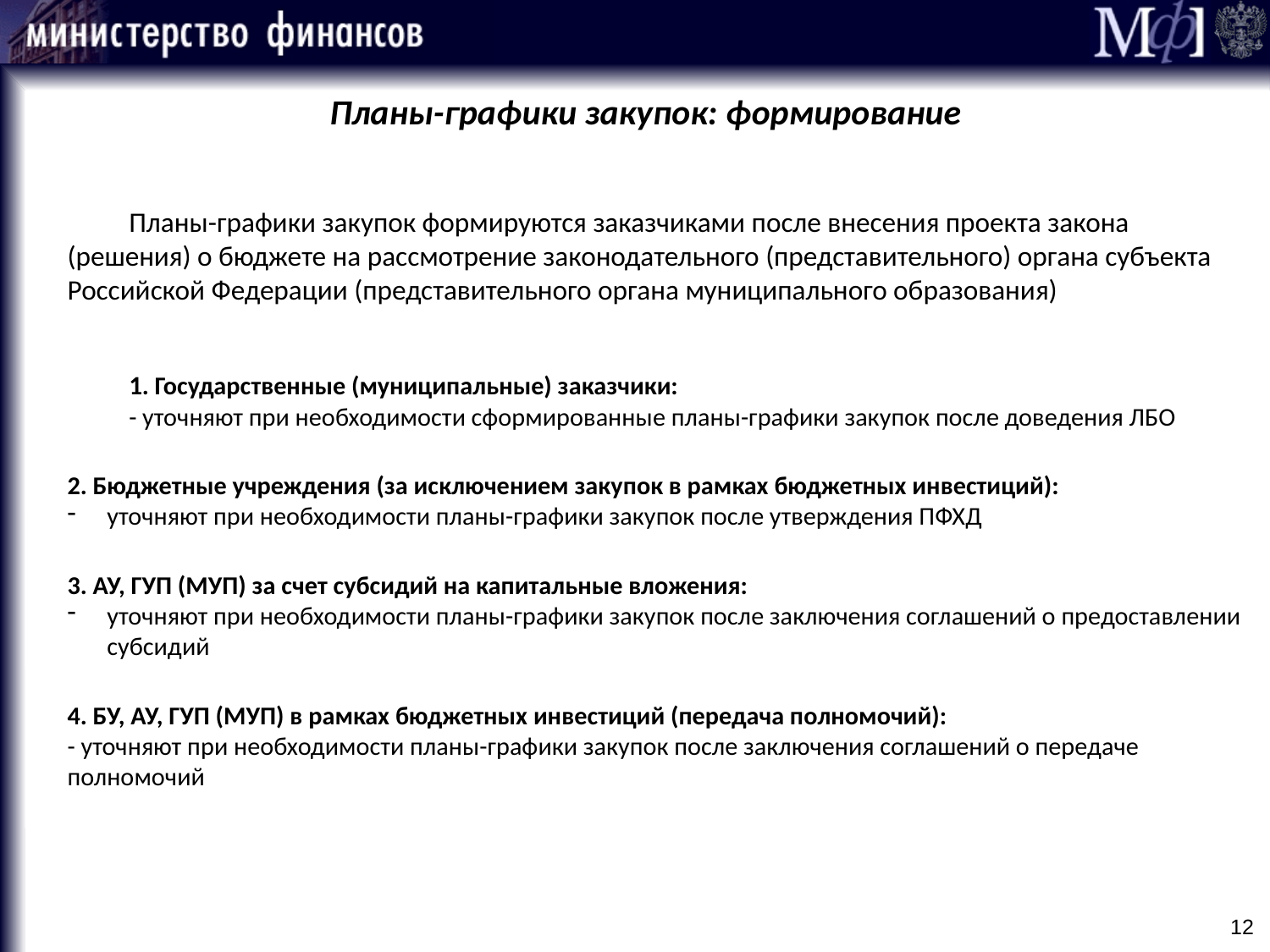

Планы-графики закупок: формирование

Планы-графики закупок формируются заказчиками после внесения проекта закона (решения) о бюджете на рассмотрение законодательного (представительного) органа субъекта Российской Федерации (представительного органа муниципального образования)

1. Государственные (муниципальные) заказчики:
- уточняют при необходимости сформированные планы-графики закупок после доведения ЛБО

2. Бюджетные учреждения (за исключением закупок в рамках бюджетных инвестиций):
уточняют при необходимости планы-графики закупок после утверждения ПФХД

3. АУ, ГУП (МУП) за счет субсидий на капитальные вложения:
уточняют при необходимости планы-графики закупок после заключения соглашений о предоставлении субсидий

4. БУ, АУ, ГУП (МУП) в рамках бюджетных инвестиций (передача полномочий):
- уточняют при необходимости планы-графики закупок после заключения соглашений о передаче полномочий
12